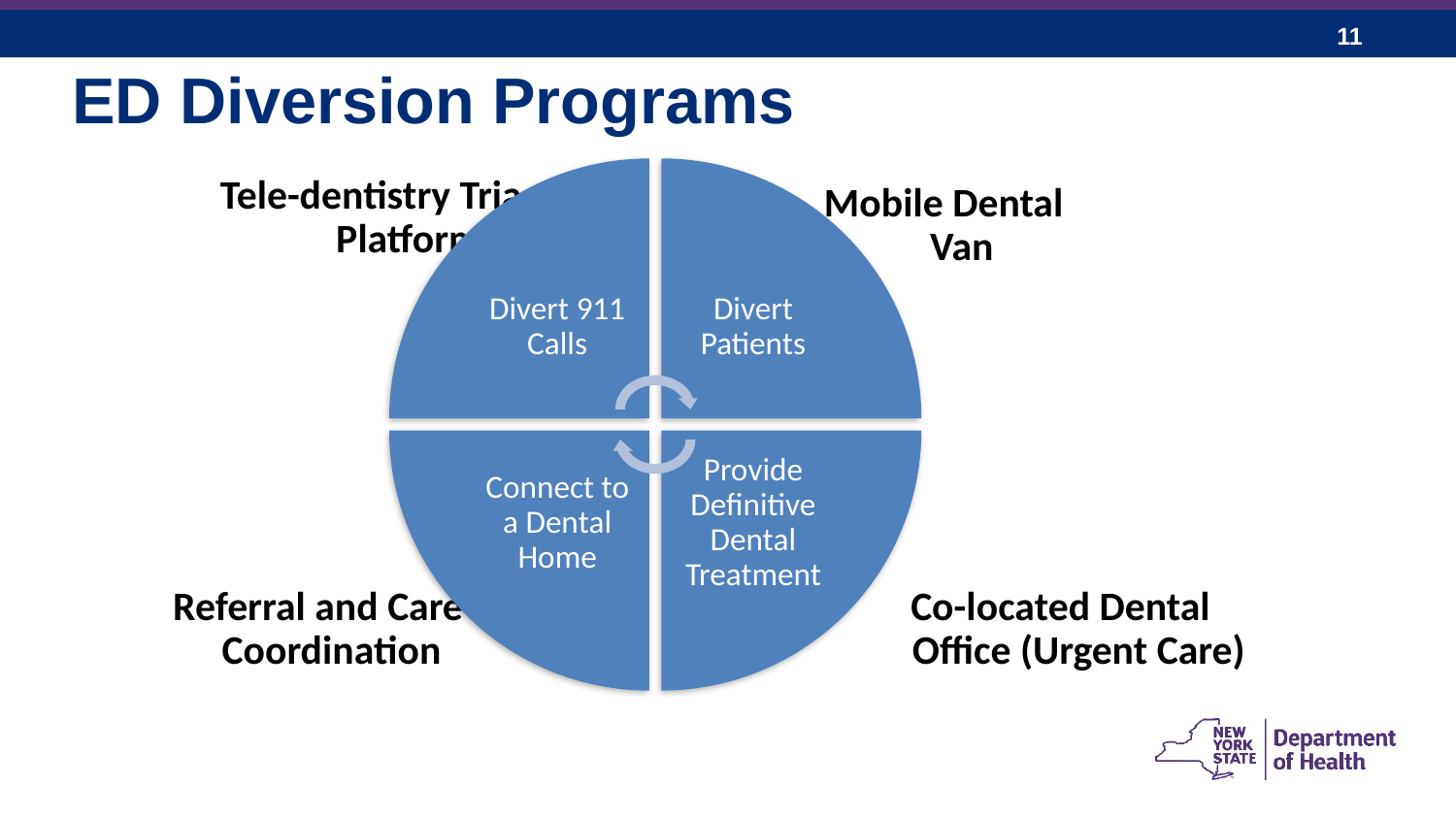

11
# ED Diversion Programs
Co-located Dental Office (Urgent Care)
Referral and Care Coordination
Mobile Dental Van
Tele-dentistry Triage Platform
Divert 911 Calls
Divert Patients
Provide Definitive Dental Treatment
Connect to a Dental Home